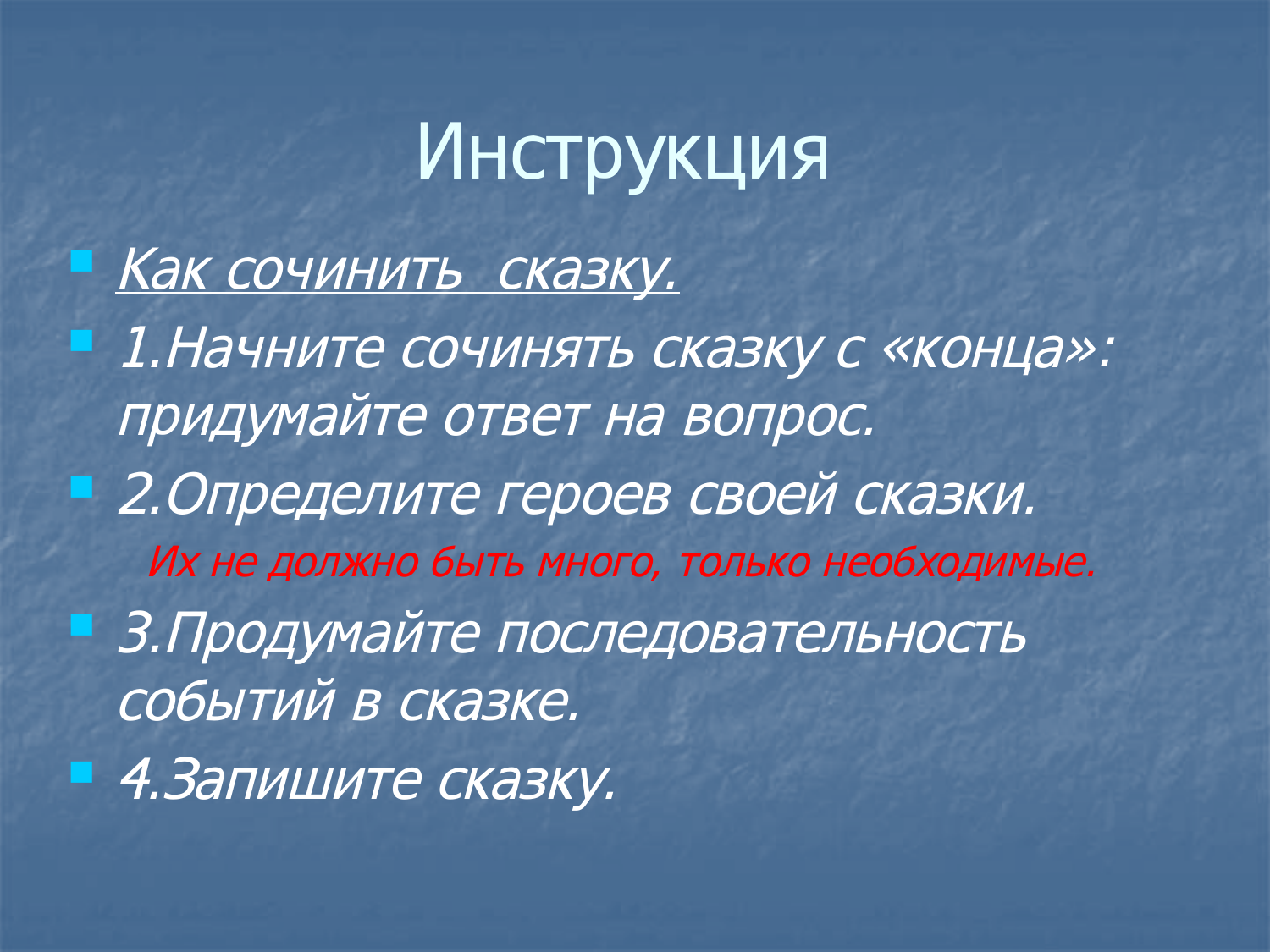

# Инструкция
Как сочинить  сказку.
1.Начните сочинять сказку с «конца»:  придумайте ответ на вопрос.
2.Определите героев своей сказки.
      Их не должно быть много, только необходимые.
3.Продумайте последовательность событий в сказке.
4.Запишите сказку.